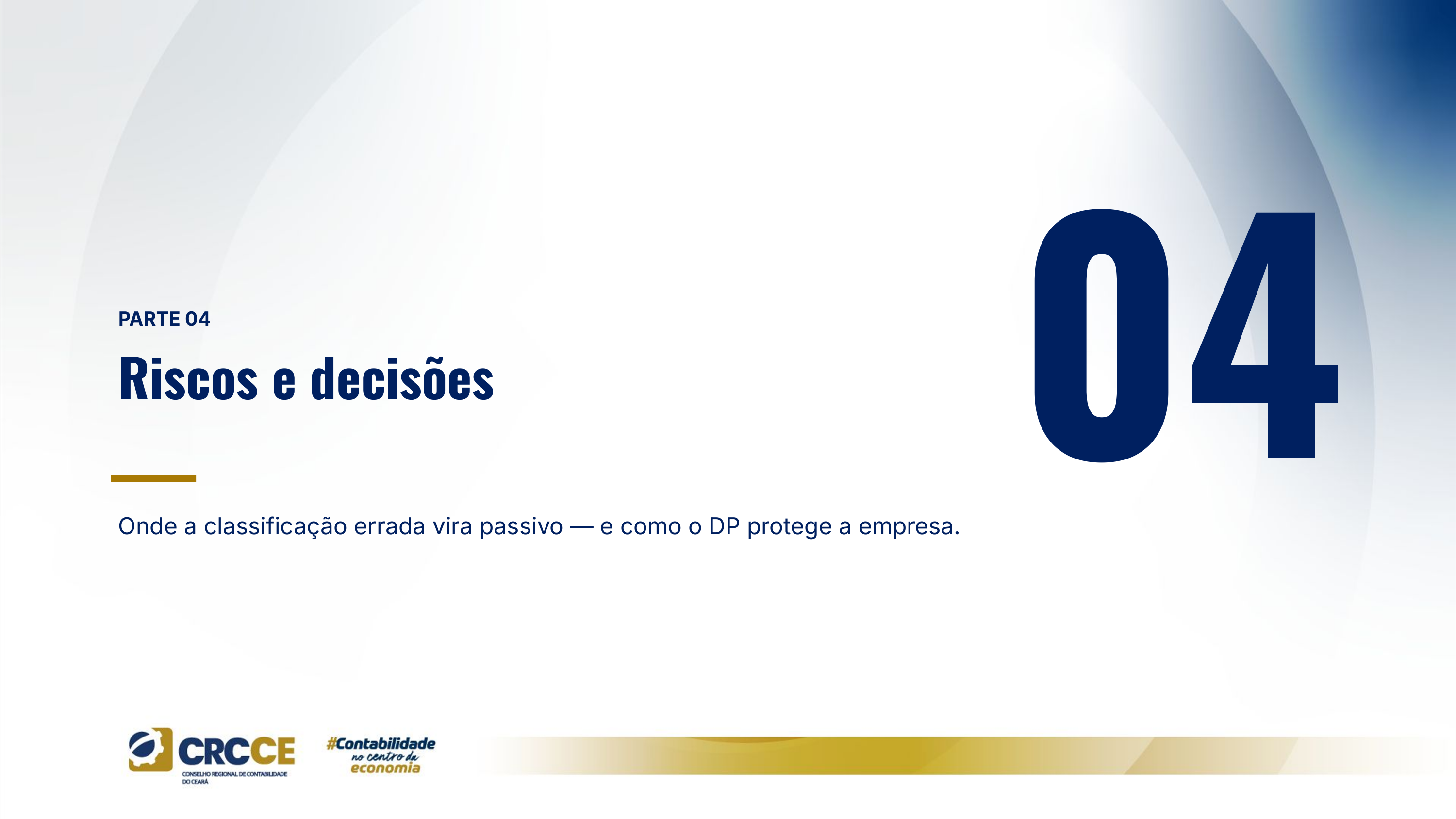

04
PARTE 04
Riscos e decisões

Onde a classificação errada vira passivo — e como o DP protege a empresa.